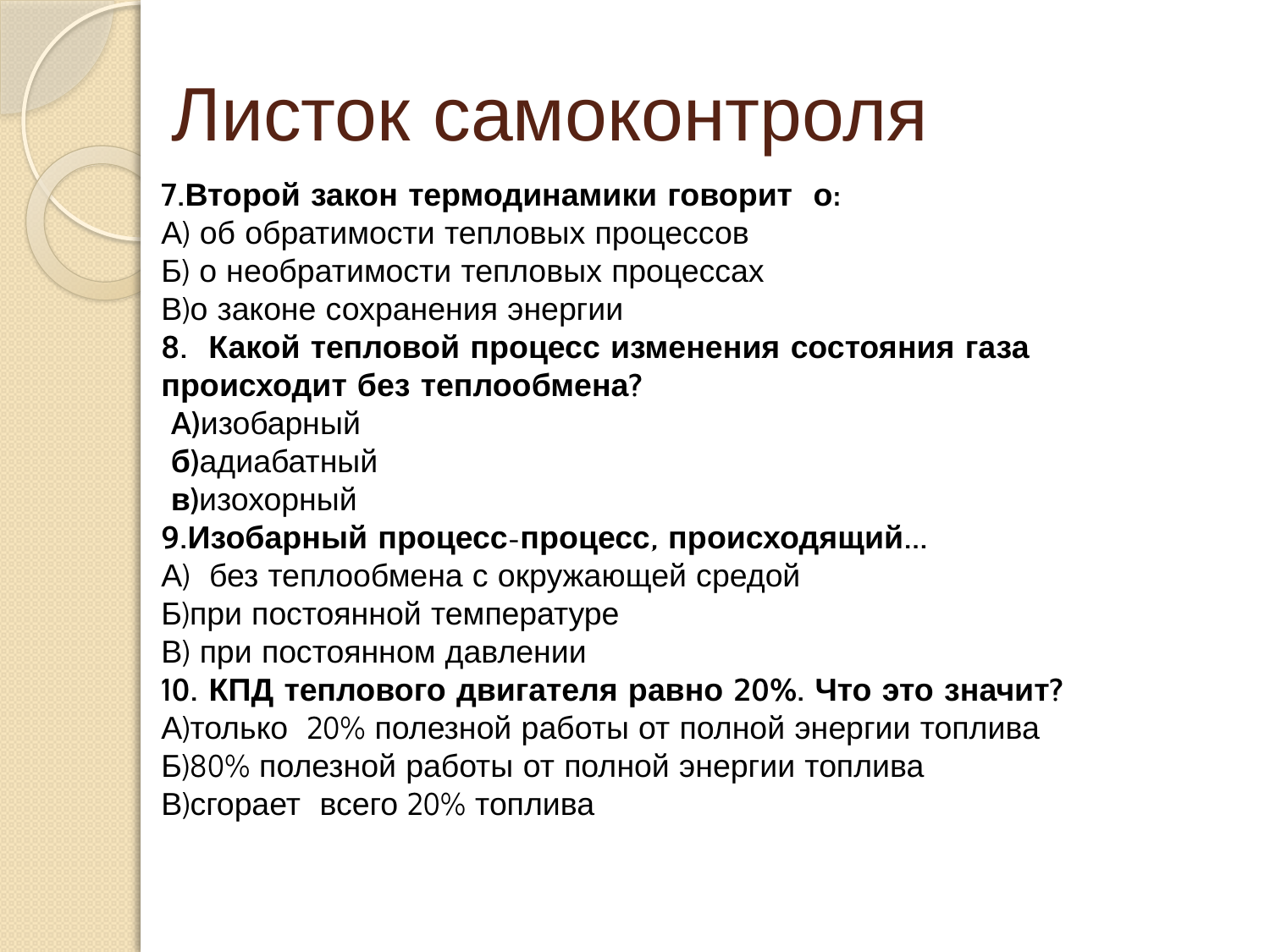

# Листок самоконтроля
7.Второй закон термодинамики говорит  о:
А) об обратимости тепловых процессов
Б) о необратимости тепловых процессах
В)о законе сохранения энергии
8.  Какой тепловой процесс изменения состояния газа происходит без теплообмена?
 A)изобарный
 б)адиабатный
 в)изохорный
9.Изобарный процесс-процесс, происходящий…
А)  без теплообмена с окружающей средой
Б)при постоянной температуре
В) при постоянном давлении
10. КПД теплового двигателя равно 20%. Что это значит?
А)только  20% полезной работы от полной энергии топлива
Б)80% полезной работы от полной энергии топлива
В)сгорает  всего 20% топлива